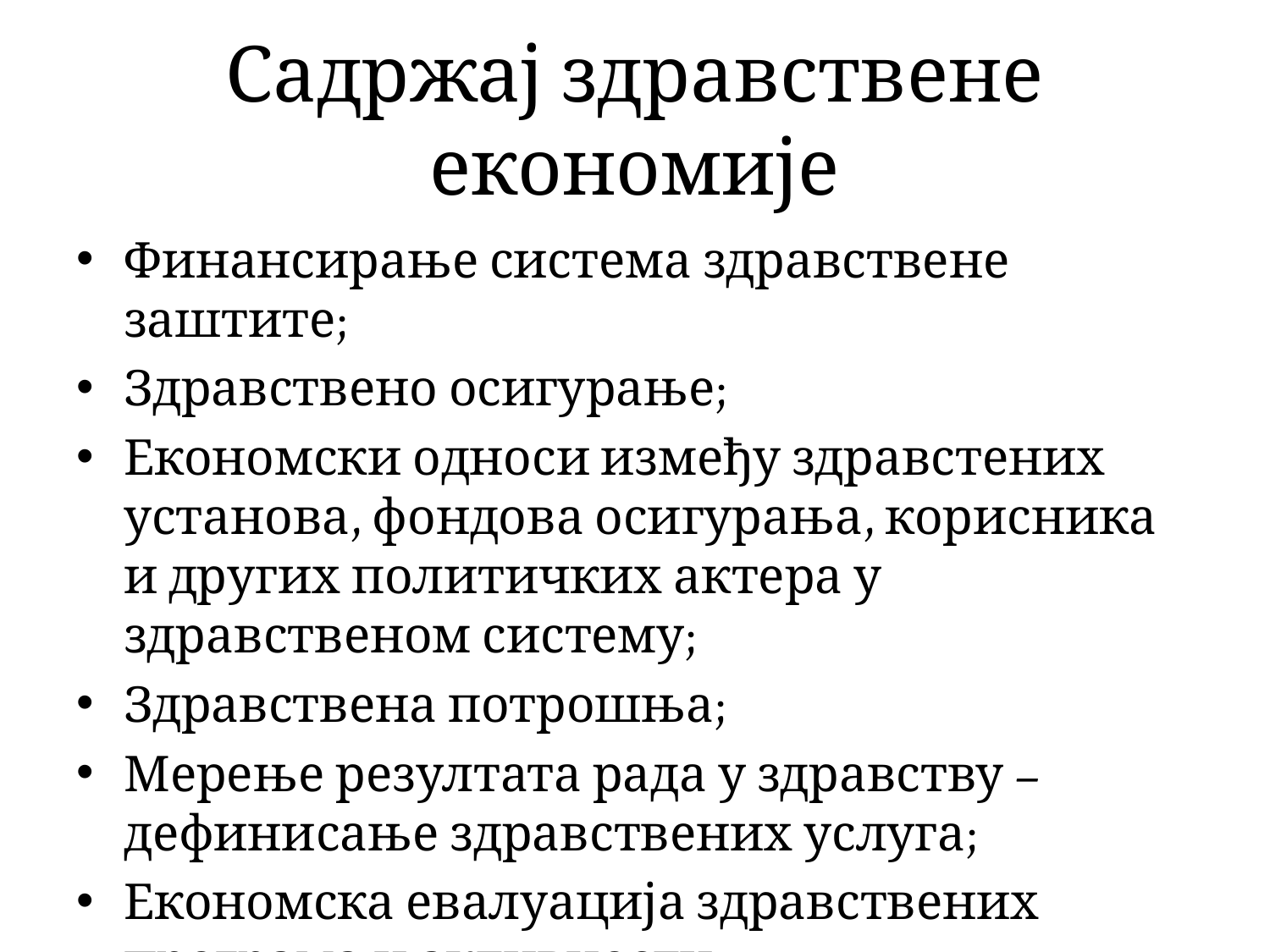

# Садржај здравствене економије
Финансирање система здравствене заштите;
Здравствено осигурање;
Економски односи између здравстених установа, фондова осигурања, корисника и других политичких актера у здравственом систему;
Здравствена потрошња;
Мерење резултата рада у здравству – дефинисање здравствених услуга;
Економска евалуација здравствених програма и активности.